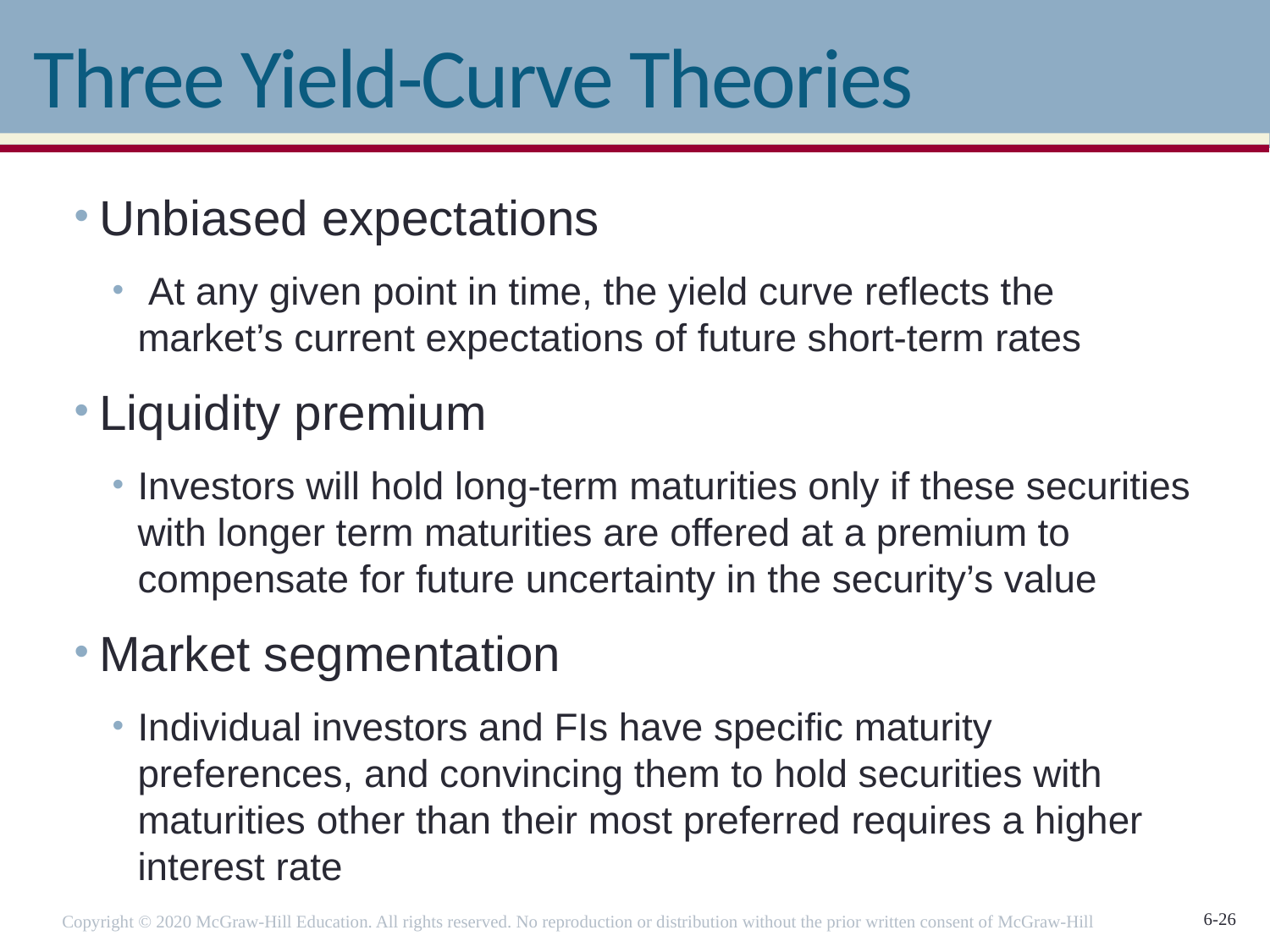

# Three Yield-Curve Theories
Unbiased expectations
 At any given point in time, the yield curve reflects the market’s current expectations of future short-term rates
Liquidity premium
Investors will hold long-term maturities only if these securities with longer term maturities are offered at a premium to compensate for future uncertainty in the security’s value
Market segmentation
Individual investors and FIs have specific maturity preferences, and convincing them to hold securities with maturities other than their most preferred requires a higher interest rate
Copyright © 2020 McGraw-Hill Education. All rights reserved. No reproduction or distribution without the prior written consent of McGraw-Hill Education.